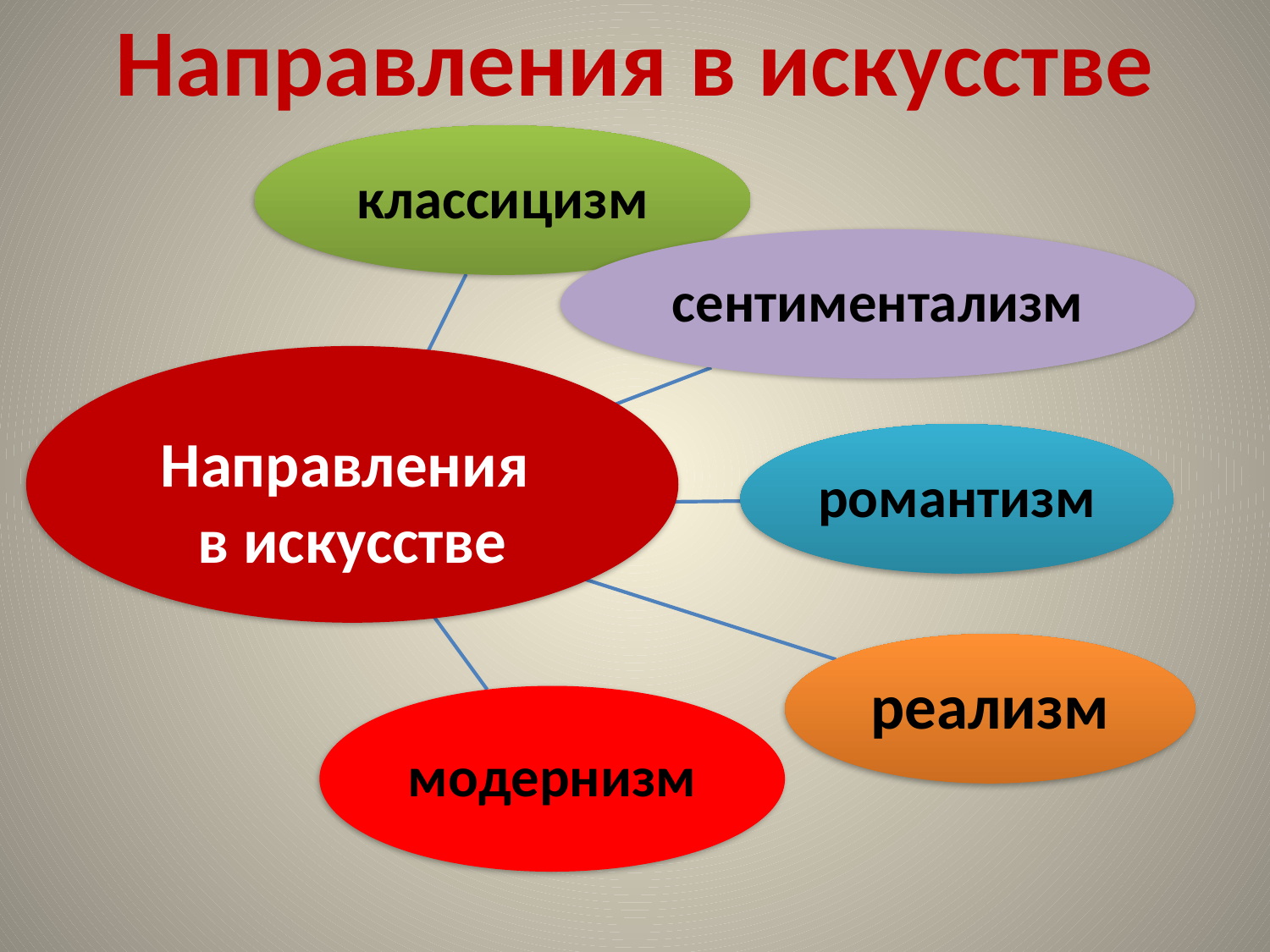

# Направления в искусстве
классицизм
сентиментализм
романтизм
реализм
модернизм
Направления
 в искусстве